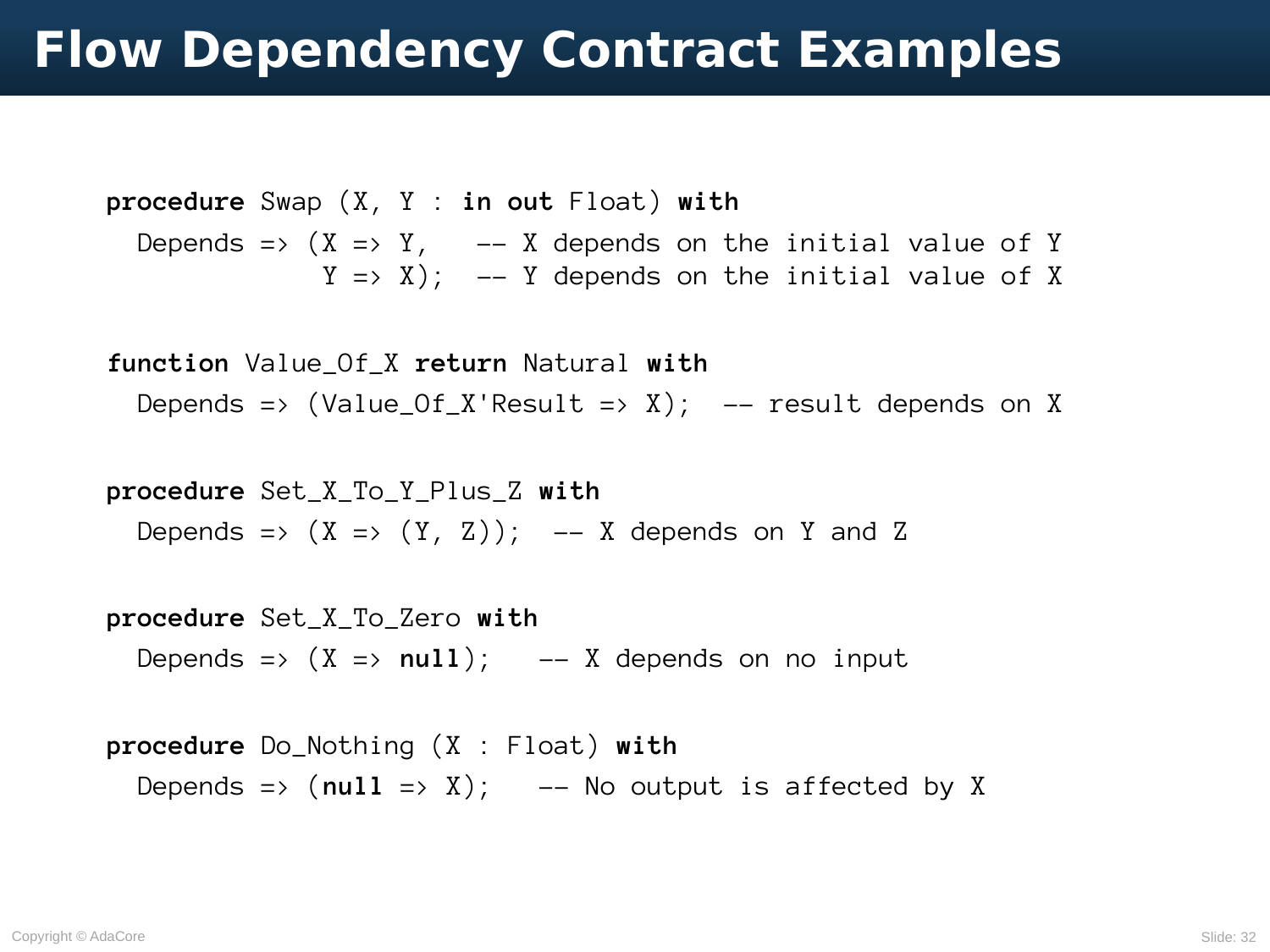

# Flow Dependency Contract Examples
procedure Swap (X, Y : in out Float) with
  Depends => (X => Y,   -- X depends on the initial value of Y
              Y => X);  -- Y depends on the initial value of X
function Value_Of_X return Natural with
  Depends => (Value_Of_X'Result => X);  -- result depends on X
procedure Set_X_To_Y_Plus_Z with
  Depends => (X => (Y, Z));  -- X depends on Y and Z
procedure Set_X_To_Zero with
  Depends => (X => null);   -- X depends on no input
procedure Do_Nothing (X : Float) with
  Depends => (null => X);   -- No output is affected by X